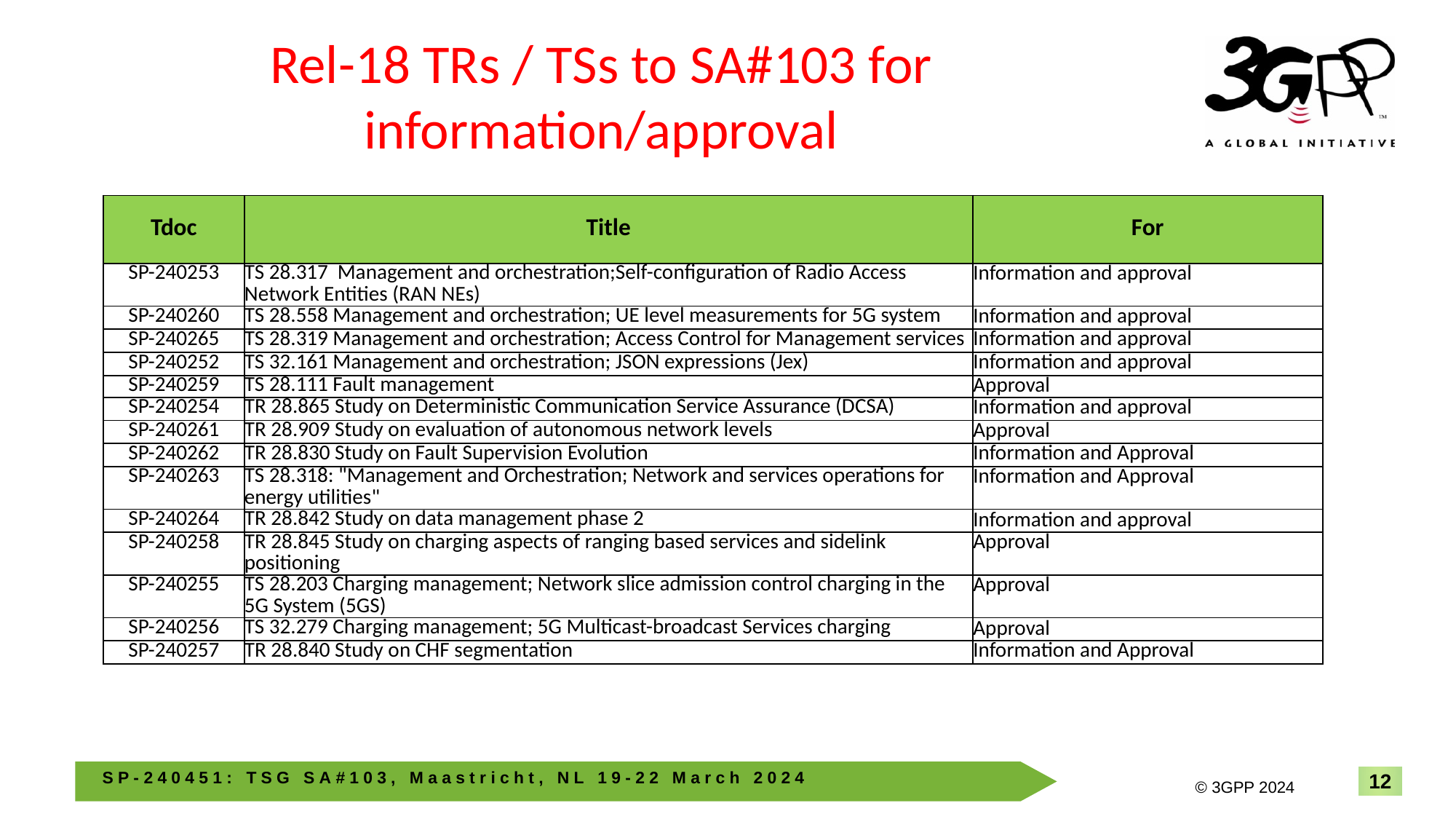

# Rel-18 TRs / TSs to SA#103 for information/approval
| Tdoc | Title | For |
| --- | --- | --- |
| SP-240253 | TS 28.317 Management and orchestration;Self-configuration of Radio Access Network Entities (RAN NEs) | Information and approval |
| SP-240260 | TS 28.558 Management and orchestration; UE level measurements for 5G system | Information and approval |
| SP-240265 | TS 28.319 Management and orchestration; Access Control for Management services | Information and approval |
| SP-240252 | TS 32.161 Management and orchestration; JSON expressions (Jex) | Information and approval |
| SP-240259 | TS 28.111 Fault management | Approval |
| SP-240254 | TR 28.865 Study on Deterministic Communication Service Assurance (DCSA) | Information and approval |
| SP-240261 | TR 28.909 Study on evaluation of autonomous network levels | Approval |
| SP-240262 | TR 28.830 Study on Fault Supervision Evolution | Information and Approval |
| SP-240263 | TS 28.318: "Management and Orchestration; Network and services operations for energy utilities" | Information and Approval |
| SP-240264 | TR 28.842 Study on data management phase 2 | Information and approval |
| SP-240258 | TR 28.845 Study on charging aspects of ranging based services and sidelink positioning | Approval |
| SP-240255 | TS 28.203 Charging management; Network slice admission control charging in the 5G System (5GS) | Approval |
| SP-240256 | TS 32.279 Charging management; 5G Multicast-broadcast Services charging | Approval |
| SP-240257 | TR 28.840 Study on CHF segmentation | Information and Approval |